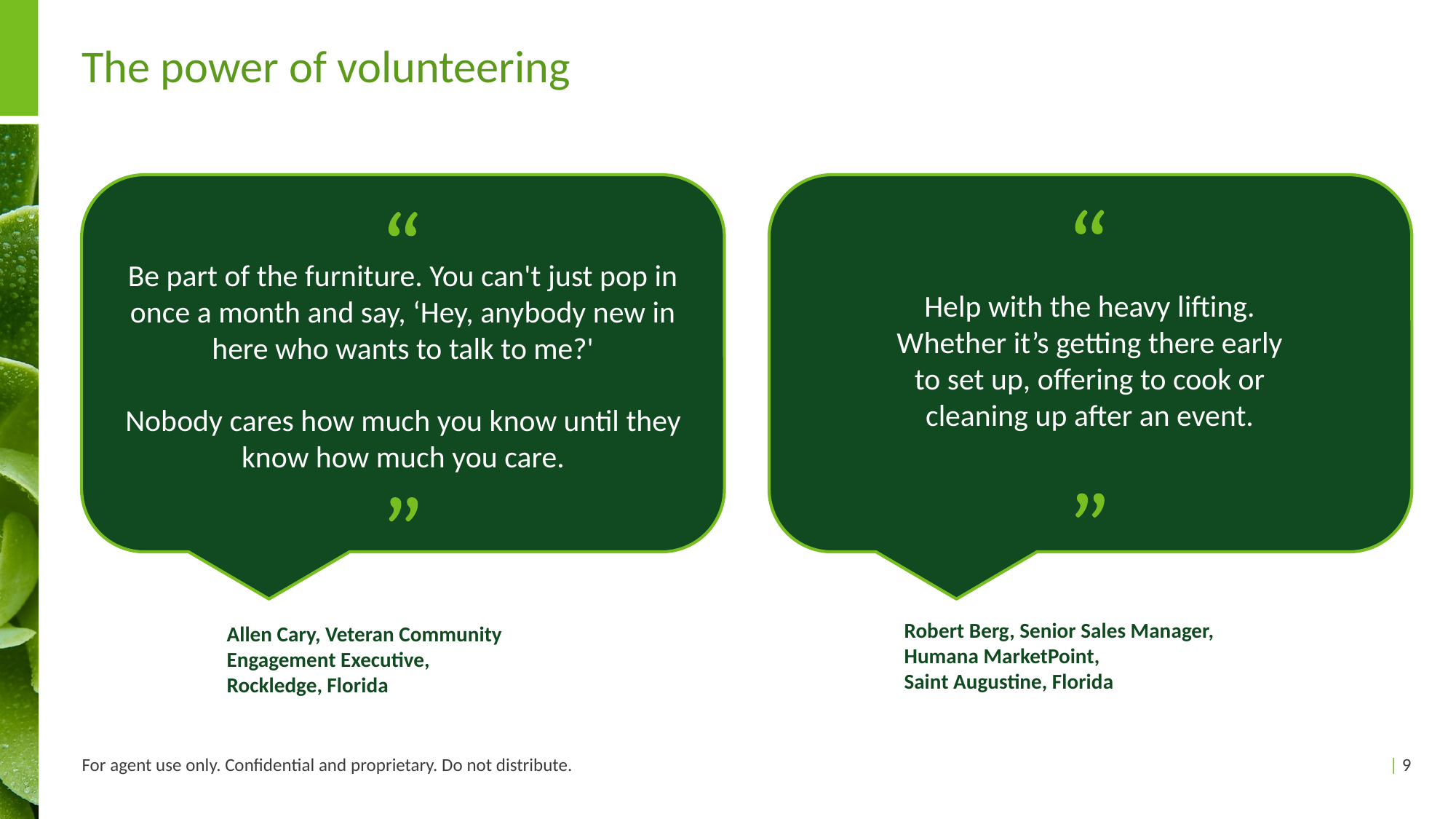

# The power of volunteering

Be part of the furniture. You can't just pop in once a month and say, ‘Hey, anybody new in here who wants to talk to me?'
Help with the heavy lifting. Whether it’s getting there early to set up, offering to cook or cleaning up after an event.
Nobody cares how much you know until they know how much you care.

Robert Berg, Senior Sales Manager, Humana MarketPoint,
Saint Augustine, Florida
Allen Cary, Veteran Community Engagement Executive, Rockledge, Florida
For agent use only. Confidential and proprietary. Do not distribute.
9